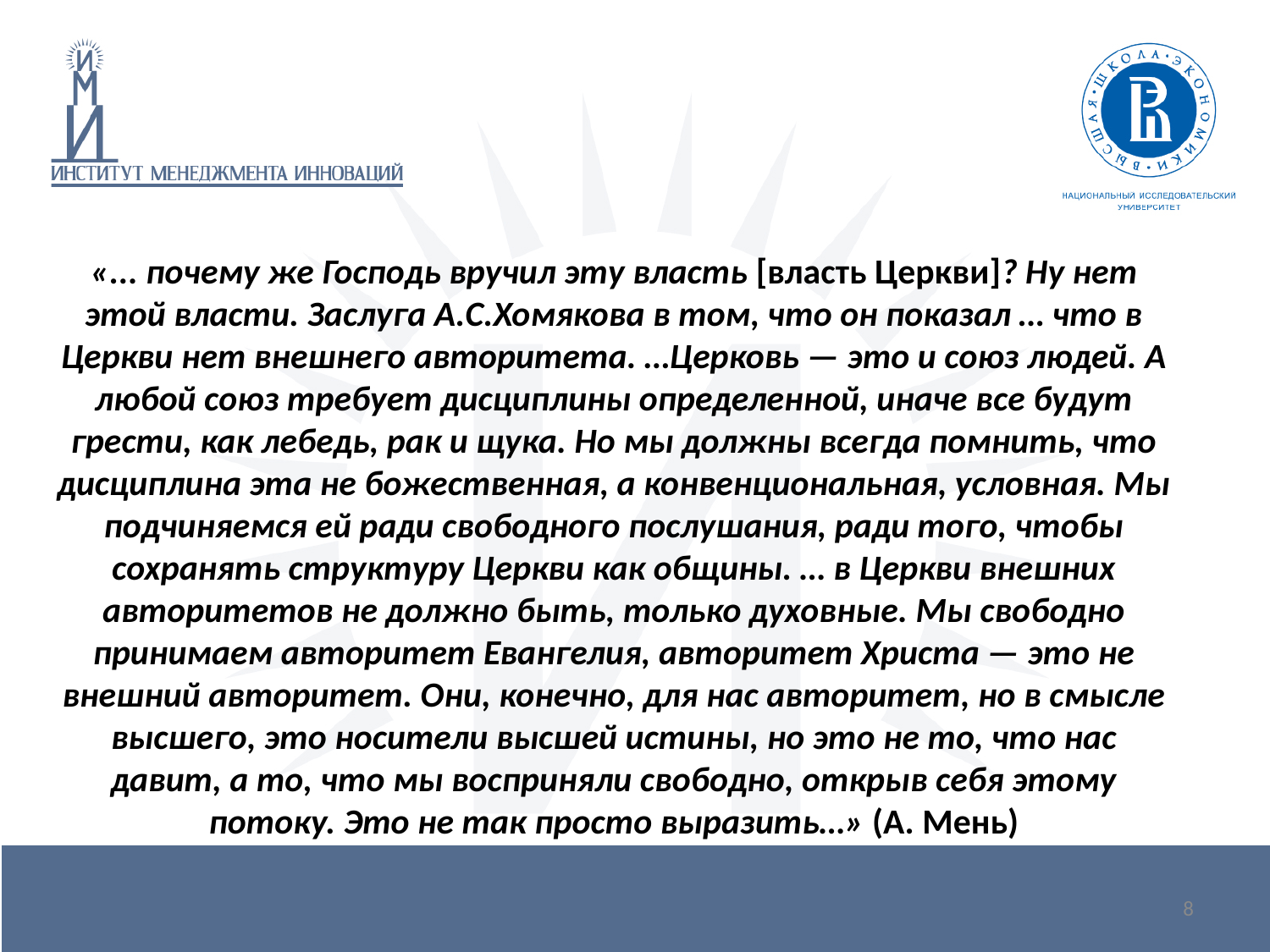

# «... почему же Господь вручил эту власть [власть Церкви]? Ну нет этой власти. Заслуга А.С.Хомякова в том, что он показал … что в Церкви нет внешнего авторитета. …Церковь — это и союз людей. А любой союз требует дисциплины определенной, иначе все будут грести, как лебедь, рак и щука. Но мы должны всегда помнить, что дисциплина эта не божественная, а конвенциональная, условная. Мы подчиняемся ей ради свободного послушания, ради того, чтобы сохранять структуру Церкви как общины. … в Церкви внешних авторитетов не должно быть, только духовные. Мы свободно принимаем авторитет Евангелия, авторитет Христа — это не внешний авторитет. Они, конечно, для нас авторитет, но в смысле высшего, это носители высшей истины, но это не то, что нас давит, а то, что мы восприняли свободно, открыв себя этому потоку. Это не так просто выразить…» (А. Мень)
8